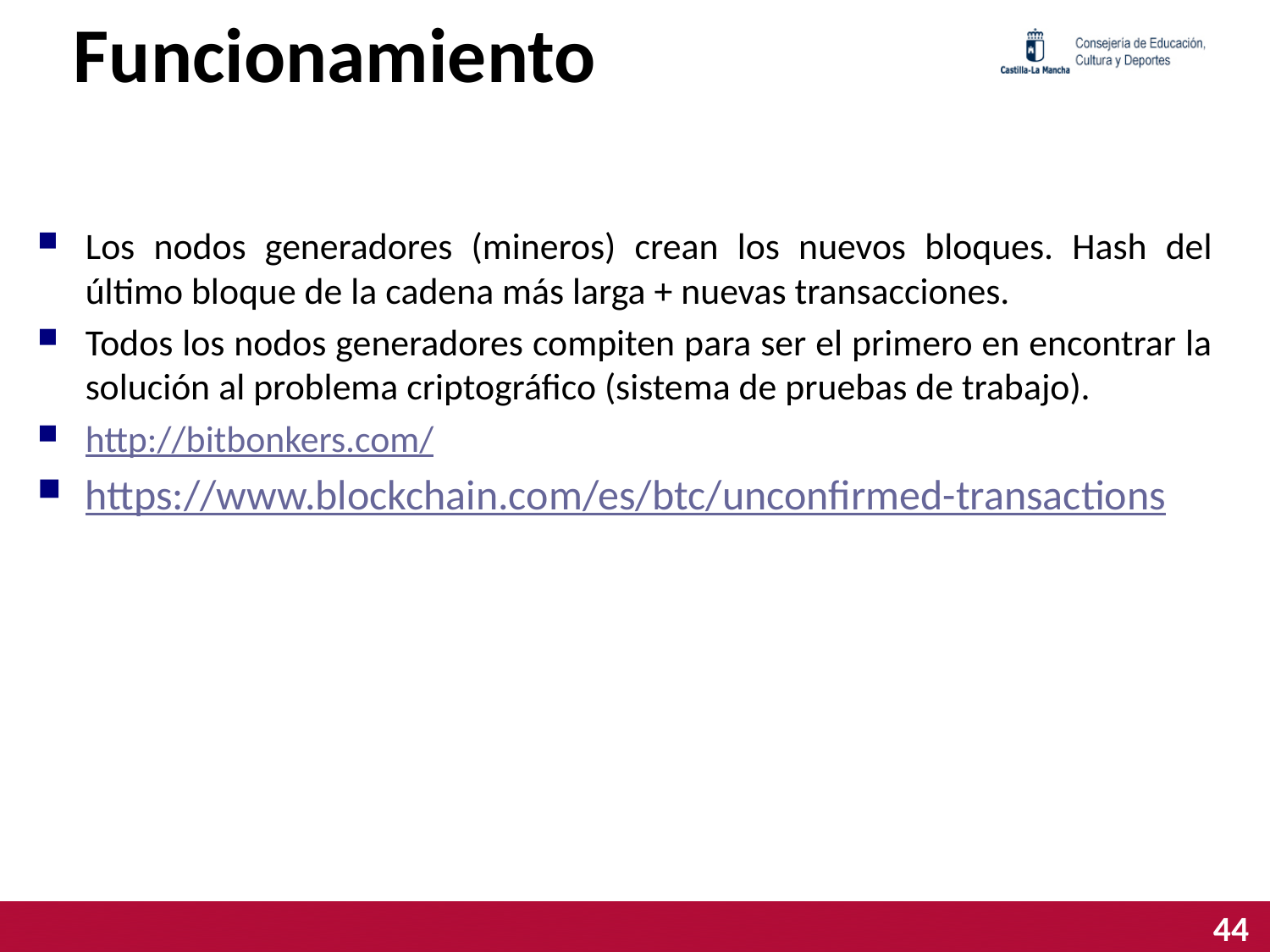

# Funcionamiento
Los nodos generadores (mineros) crean los nuevos bloques. Hash del último bloque de la cadena más larga + nuevas transacciones.
Todos los nodos generadores compiten para ser el primero en encontrar la solución al problema criptográfico (sistema de pruebas de trabajo).
http://bitbonkers.com/
https://www.blockchain.com/es/btc/unconfirmed-transactions